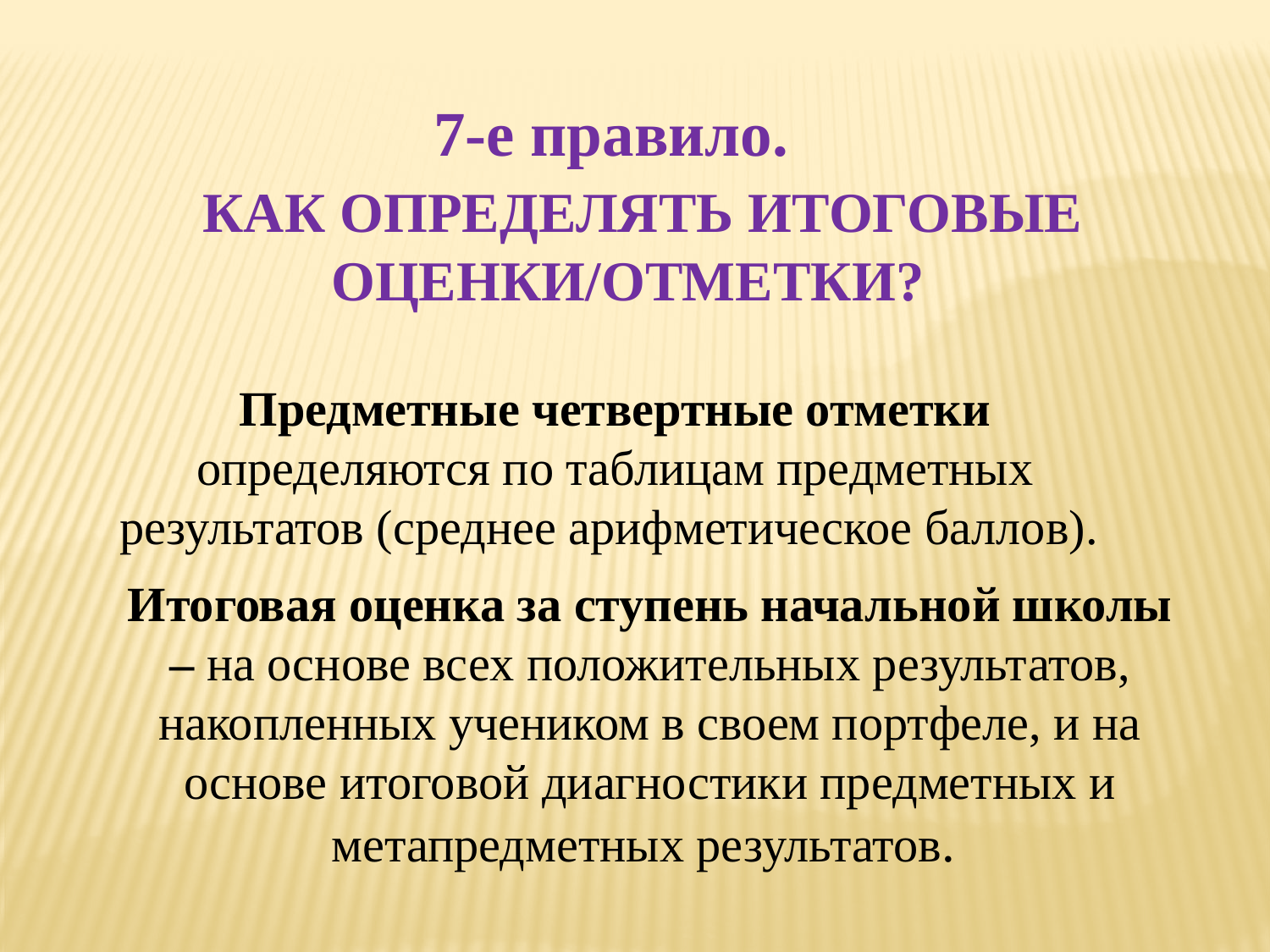

7-е правило.
 КАК ОПРЕДЕЛЯТЬ ИТОГОВЫЕ ОЦЕНКИ/ОТМЕТКИ?
Предметные четвертные отметки определяются по таблицам предметных результатов (среднее арифметическое баллов).
Итоговая оценка за ступень начальной школы – на основе всех положительных результатов, накопленных учеником в своем портфеле, и на основе итоговой диагностики предметных и метапредметных результатов.